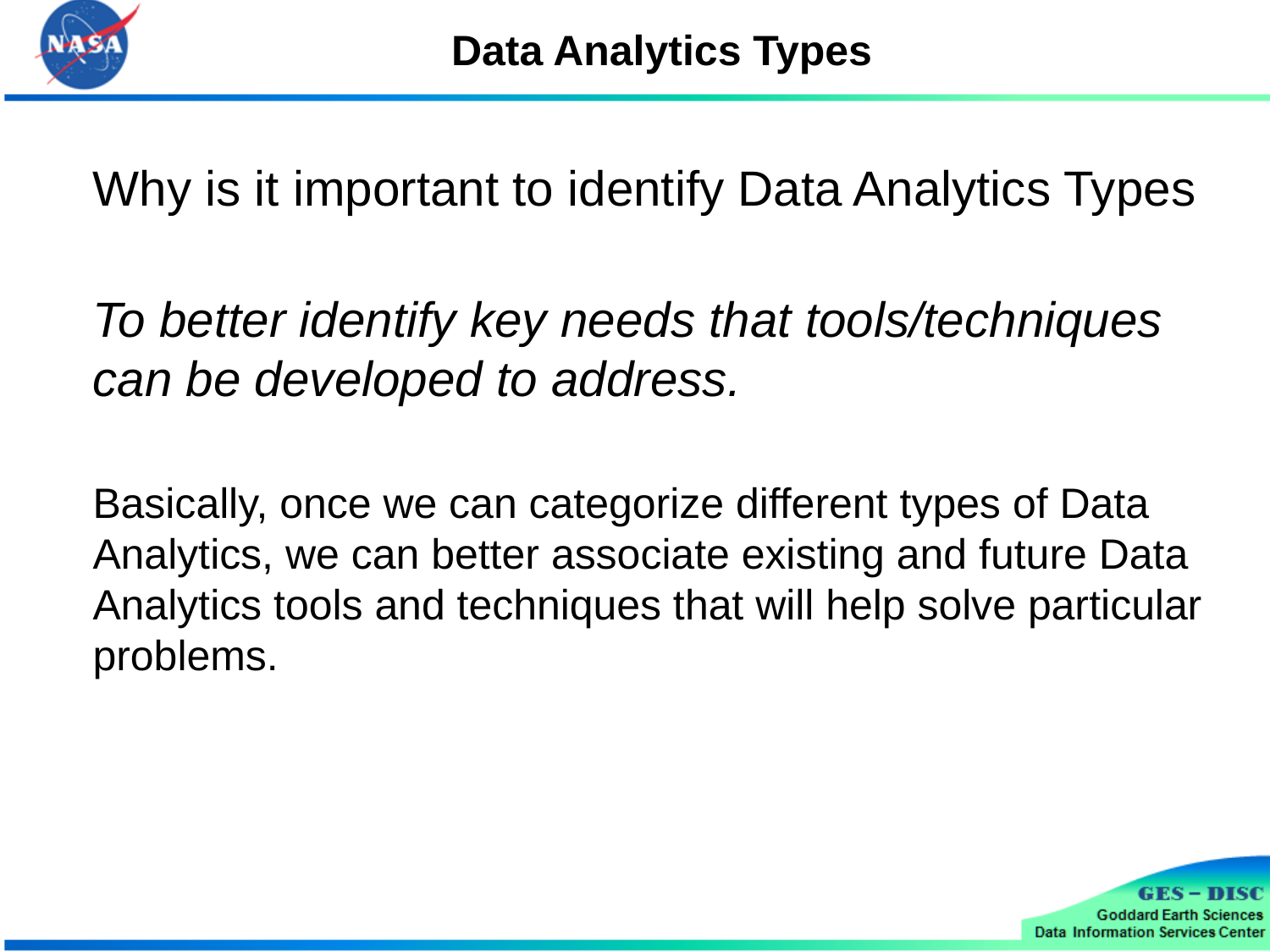

# Data Analytics Types
Why is it important to identify Data Analytics Types

To better identify key needs that tools/techniques can be developed to address.

Basically, once we can categorize different types of Data Analytics, we can better associate existing and future Data Analytics tools and techniques that will help solve particular problems.